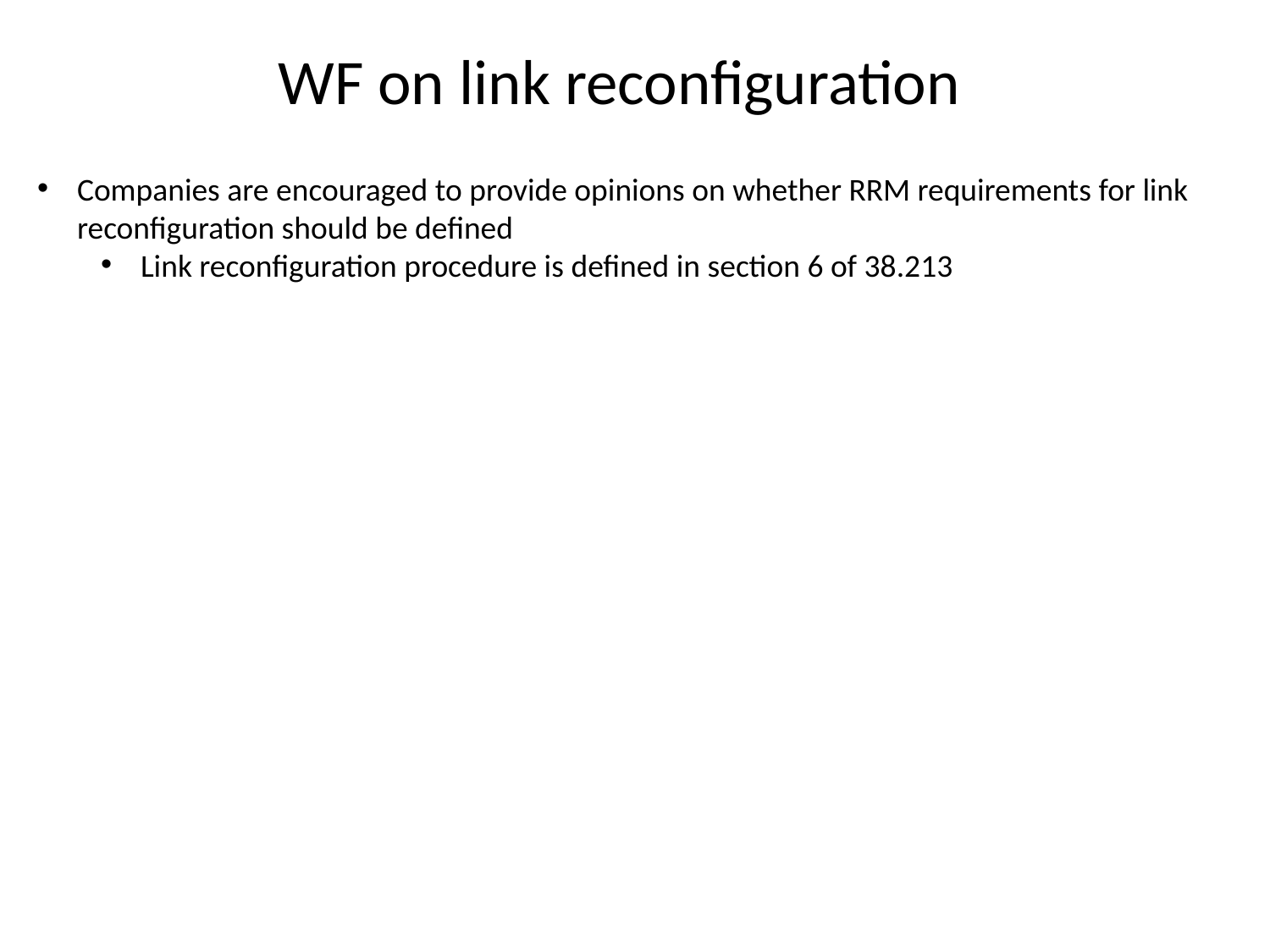

# WF on link reconfiguration
Companies are encouraged to provide opinions on whether RRM requirements for link reconfiguration should be defined
Link reconfiguration procedure is defined in section 6 of 38.213